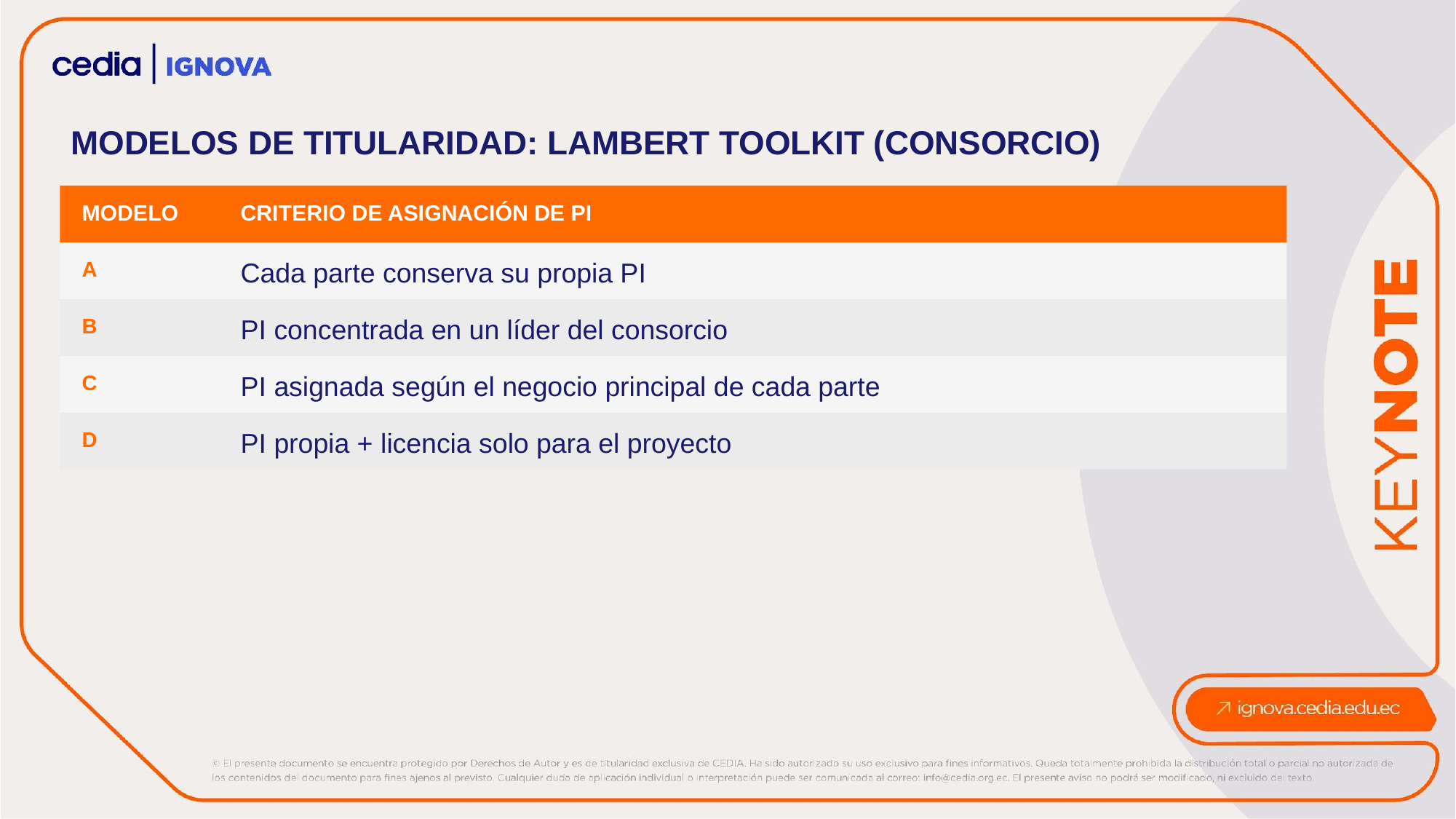

MODELOS DE TITULARIDAD: LAMBERT TOOLKIT (CONSORCIO)

CRITERIO DE ASIGNACIÓN DE PI
MODELO

A
Cada parte conserva su propia PI

B
PI concentrada en un líder del consorcio

C
PI asignada según el negocio principal de cada parte

D
PI propia + licencia solo para el proyecto